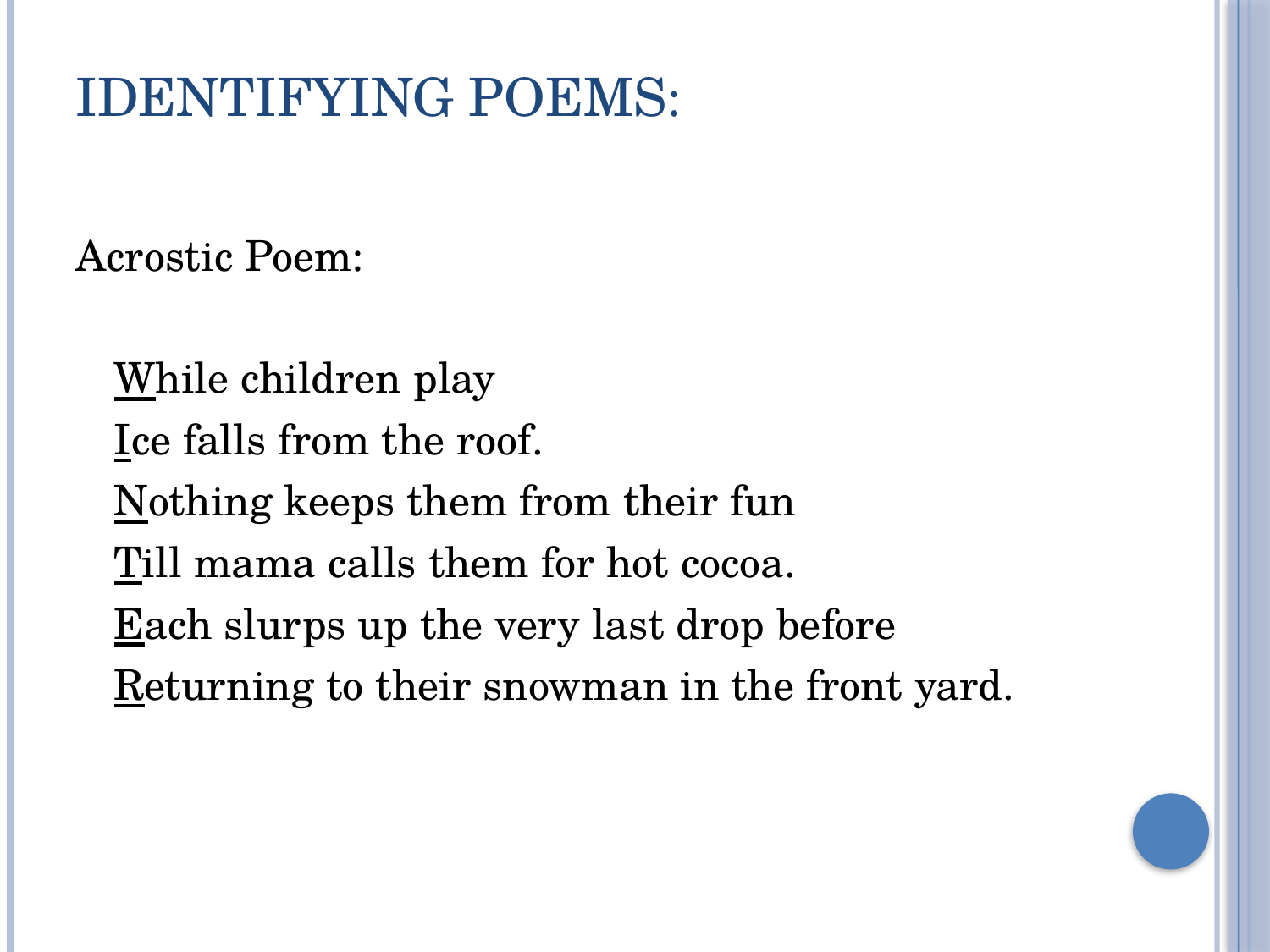

# Identifying poems:
Acrostic Poem:

	While children play
	Ice falls from the roof.
	Nothing keeps them from their fun
	Till mama calls them for hot cocoa.
	Each slurps up the very last drop before
	Returning to their snowman in the front yard.